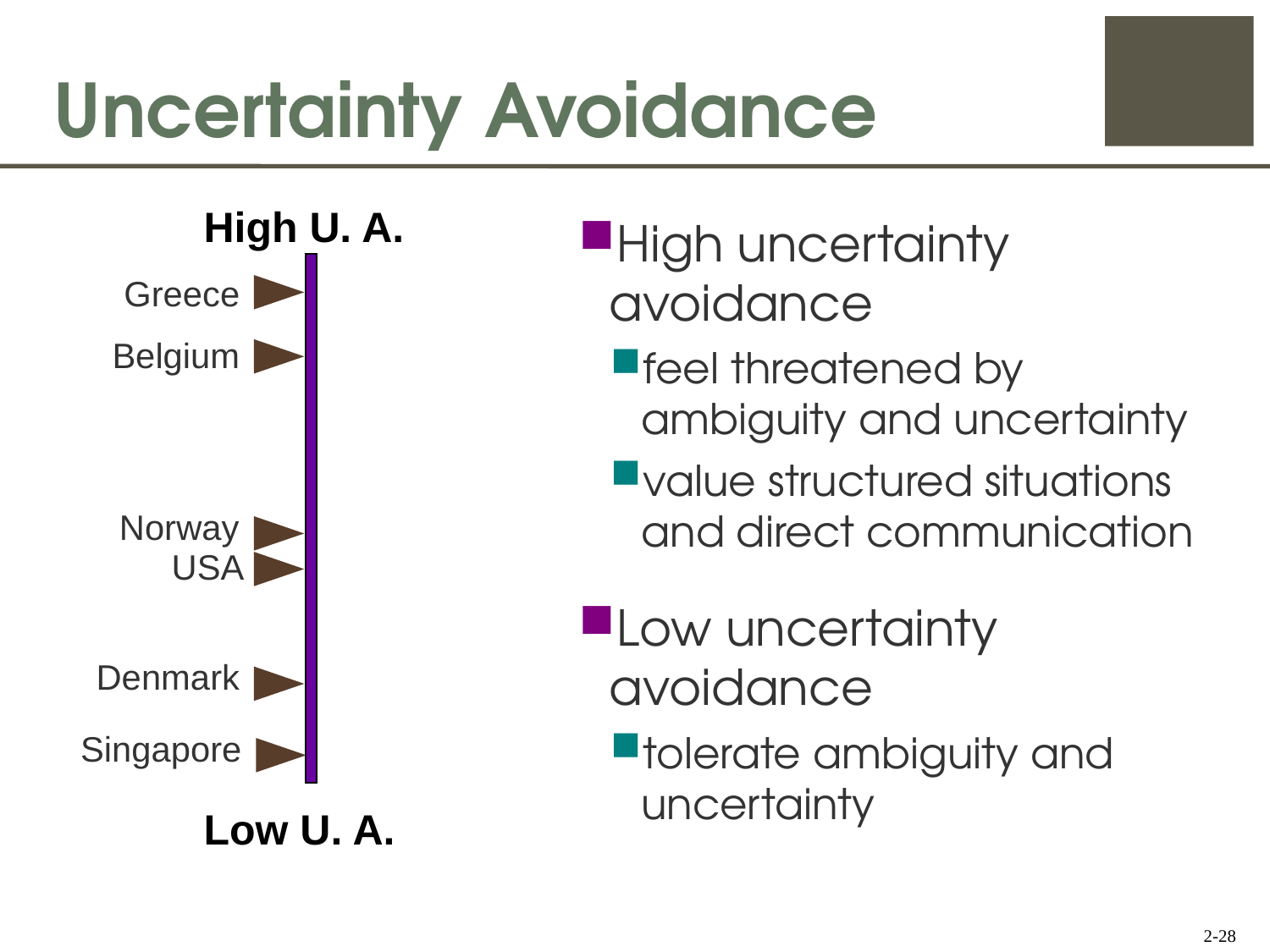

# Uncertainty Avoidance

High U. A.
High uncertainty avoidance
feel threatened by ambiguity and uncertainty
value structured situations and direct communication
Low uncertainty avoidance
tolerate ambiguity and uncertainty

Greece

Belgium

Norway

USA
Denmark

Singapore

Low U. A.